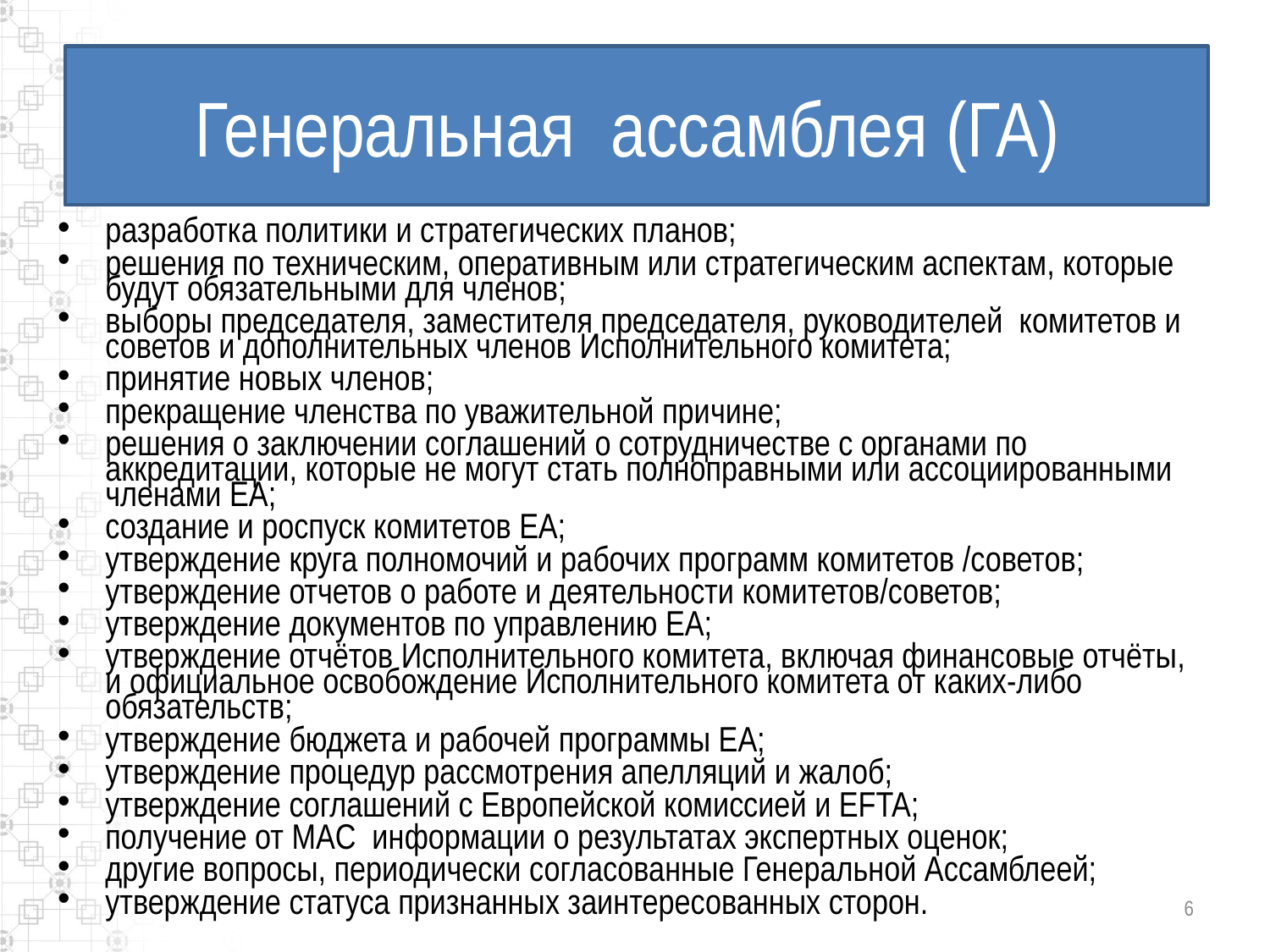

# Генеральная  ассамблея (ГА)
разработка политики и стратегических планов;
решения по техническим, оперативным или стратегическим аспектам, которые будут обязательными для членов;
выборы председателя, заместителя председателя, руководителей  комитетов и советов и дополнительных членов Исполнительного комитета;
принятие новых членов;
прекращение членства по уважительной причине;
решения о заключении соглашений о сотрудничестве с органами по аккредитации, которые не могут стать полноправными или ассоциированными членами ЕА;
создание и роспуск комитетов ЕА;
утверждение круга полномочий и рабочих программ комитетов /советов;
утверждение отчетов о работе и деятельности комитетов/советов;
утверждение документов по управлению ЕА;
утверждение отчётов Исполнительного комитета, включая финансовые отчёты, и официальное освобождение Исполнительного комитета от каких-либо обязательств;
утверждение бюджета и рабочей программы ЕА;
утверждение процедур рассмотрения апелляций и жалоб;
утверждение соглашений с Европейской комиссией и EFTA;
получение от MAC  информации о результатах экспертных оценок;
другие вопросы, периодически согласованные Генеральной Ассамблеей;
утверждение статуса признанных заинтересованных сторон.
6